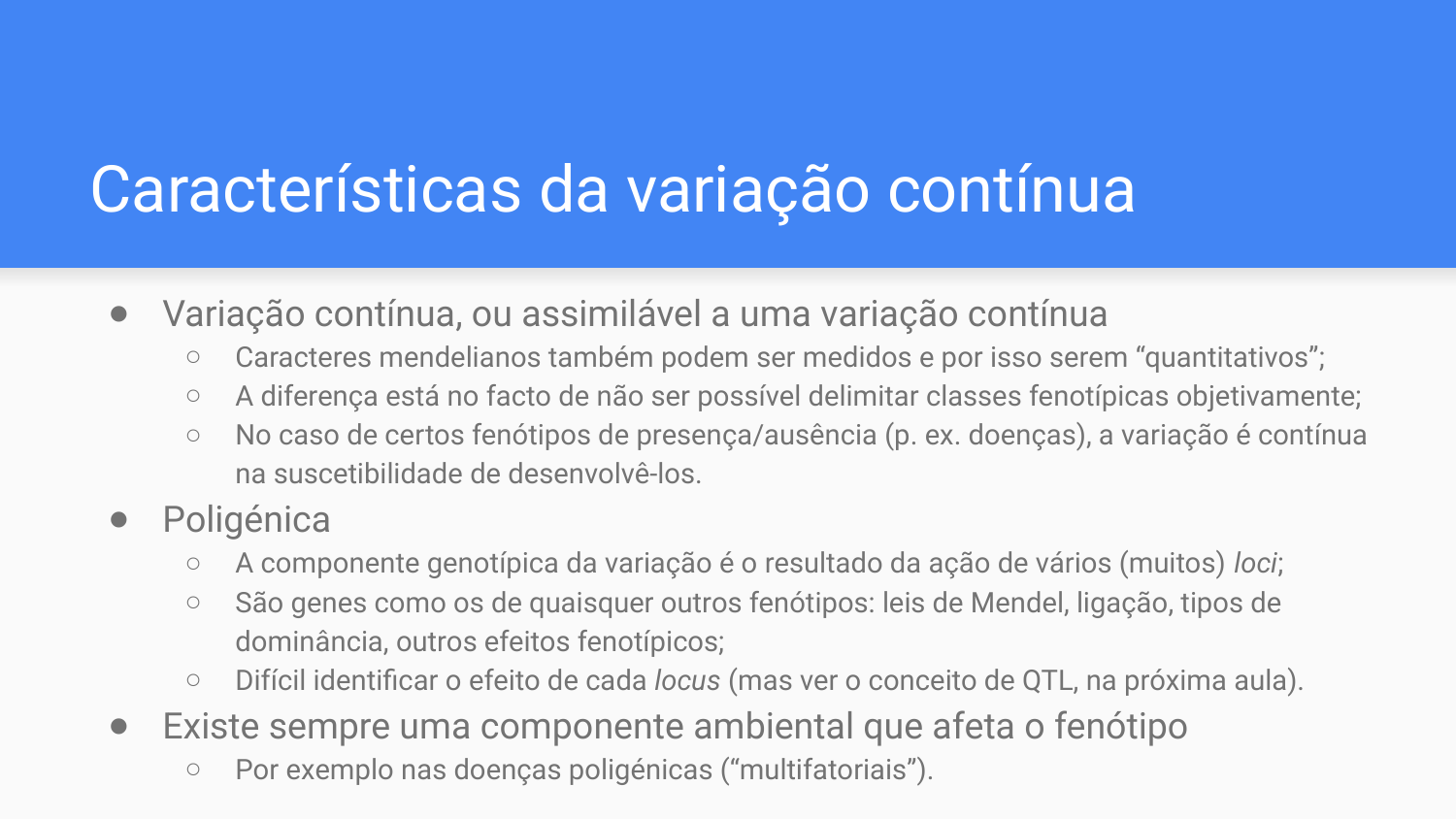

# Características da variação contínua
Variação contínua, ou assimilável a uma variação contínua
Caracteres mendelianos também podem ser medidos e por isso serem “quantitativos”;
A diferença está no facto de não ser possível delimitar classes fenotípicas objetivamente;
No caso de certos fenótipos de presença/ausência (p. ex. doenças), a variação é contínua na suscetibilidade de desenvolvê-los.
Poligénica
A componente genotípica da variação é o resultado da ação de vários (muitos) loci;
São genes como os de quaisquer outros fenótipos: leis de Mendel, ligação, tipos de dominância, outros efeitos fenotípicos;
Difícil identificar o efeito de cada locus (mas ver o conceito de QTL, na próxima aula).
Existe sempre uma componente ambiental que afeta o fenótipo
Por exemplo nas doenças poligénicas (“multifatoriais”).